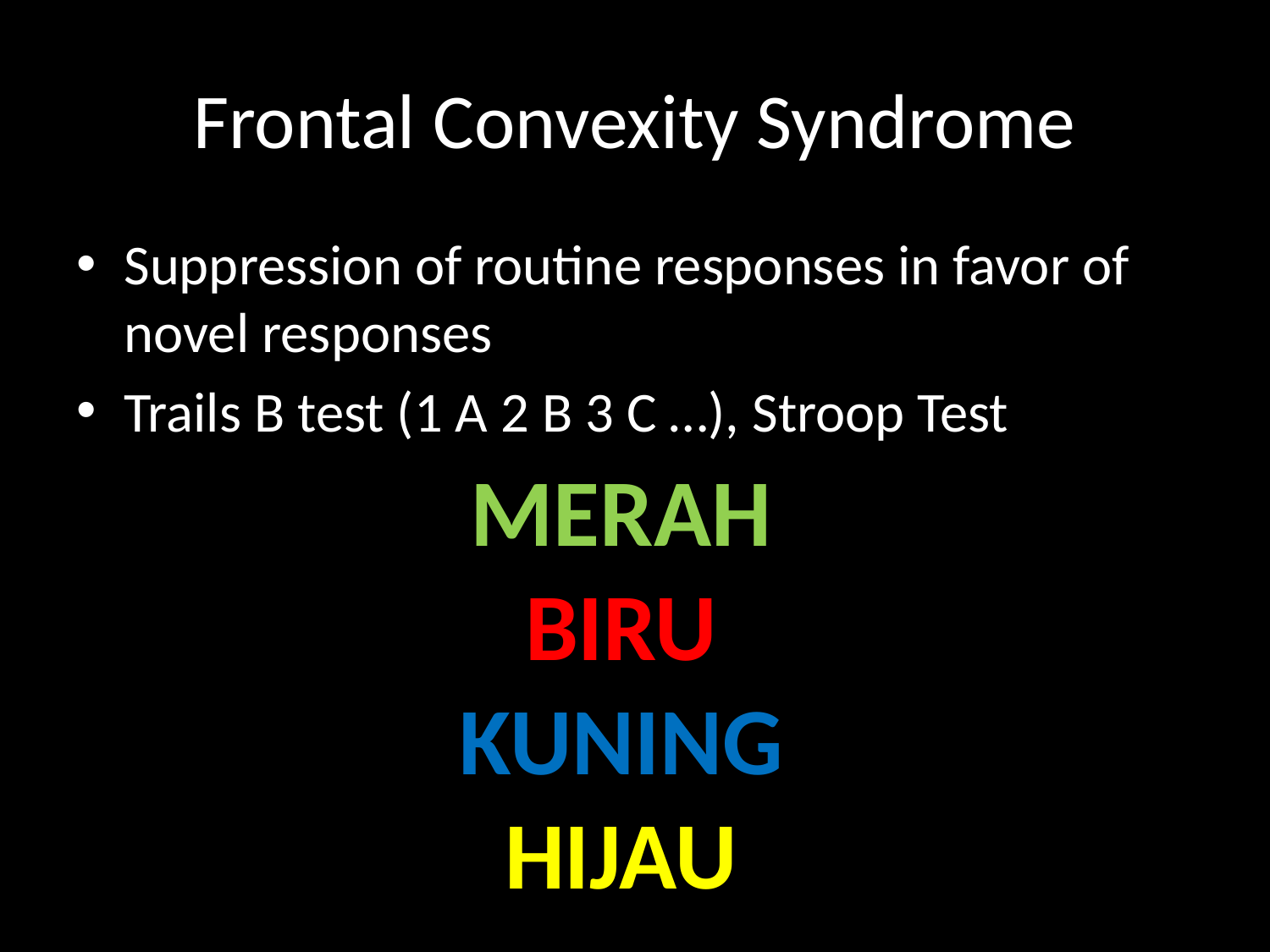

# Frontal Convexity Syndrome
Suppression of routine responses in favor of novel responses
Trails B test (1 A 2 B 3 C …), Stroop Test
MERAH
BIRU
KUNING
HIJAU